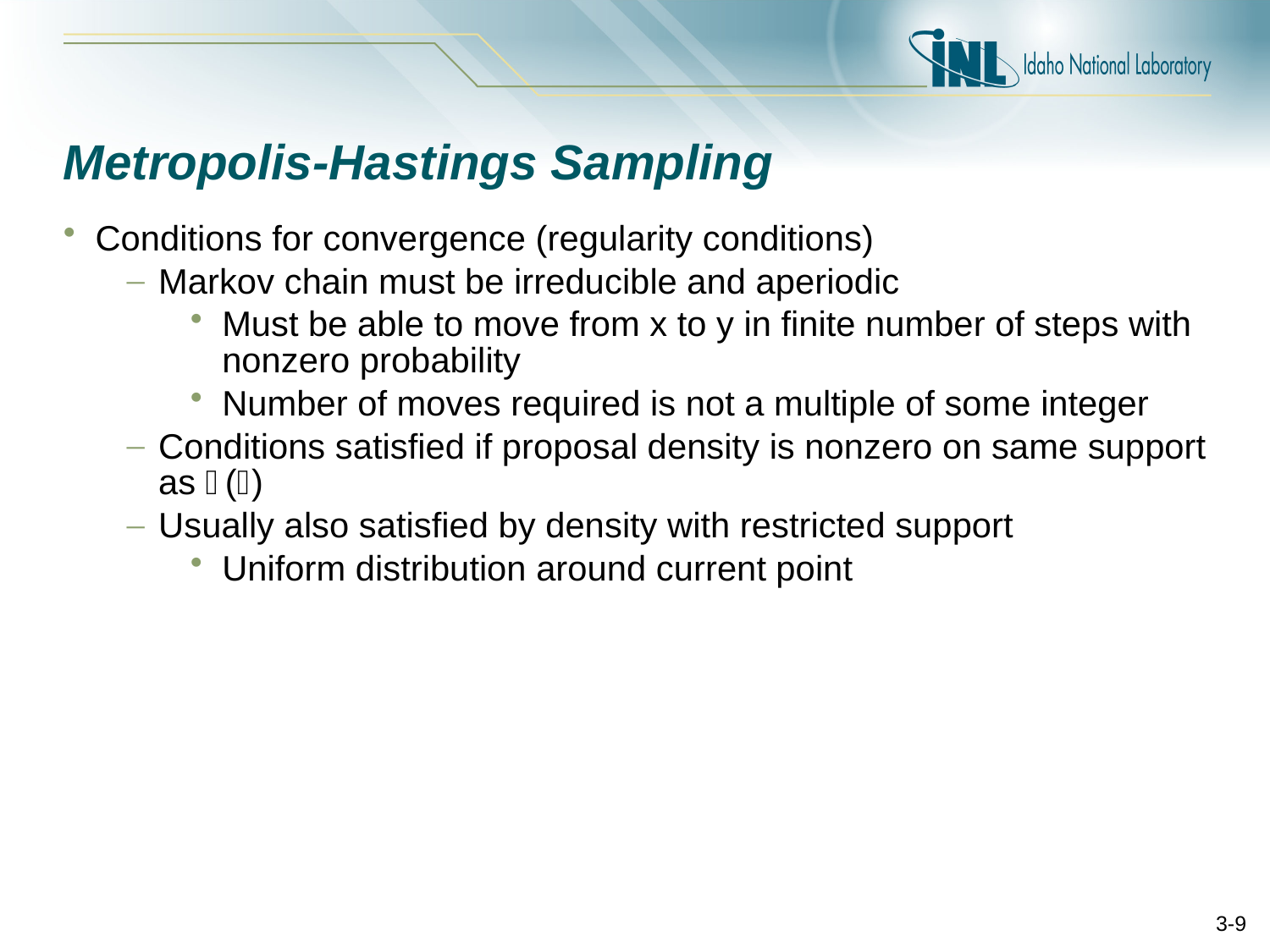

# Metropolis-Hastings Sampling
Conditions for convergence (regularity conditions)
Markov chain must be irreducible and aperiodic
Must be able to move from x to y in finite number of steps with nonzero probability
Number of moves required is not a multiple of some integer
Conditions satisfied if proposal density is nonzero on same support as π(•)
Usually also satisfied by density with restricted support
Uniform distribution around current point
3-9